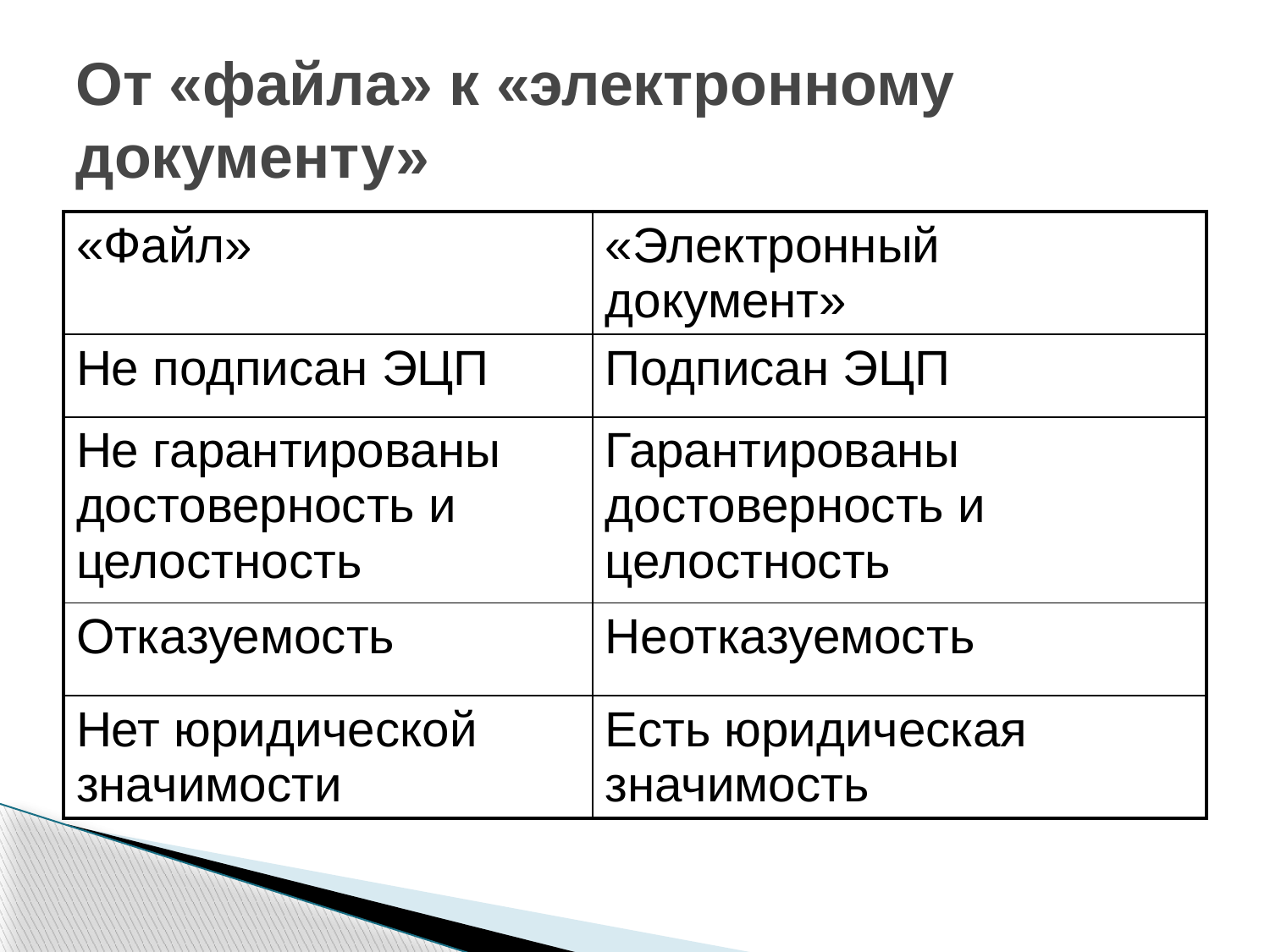

# От «файла» к «электронному документу»
| «Файл» | «Электронный документ» |
| --- | --- |
| Не подписан ЭЦП | Подписан ЭЦП |
| Не гарантированы достоверность и целостность | Гарантированы достоверность и целостность |
| Отказуемость | Неотказуемость |
| Нет юридической значимости | Есть юридическая значимость |